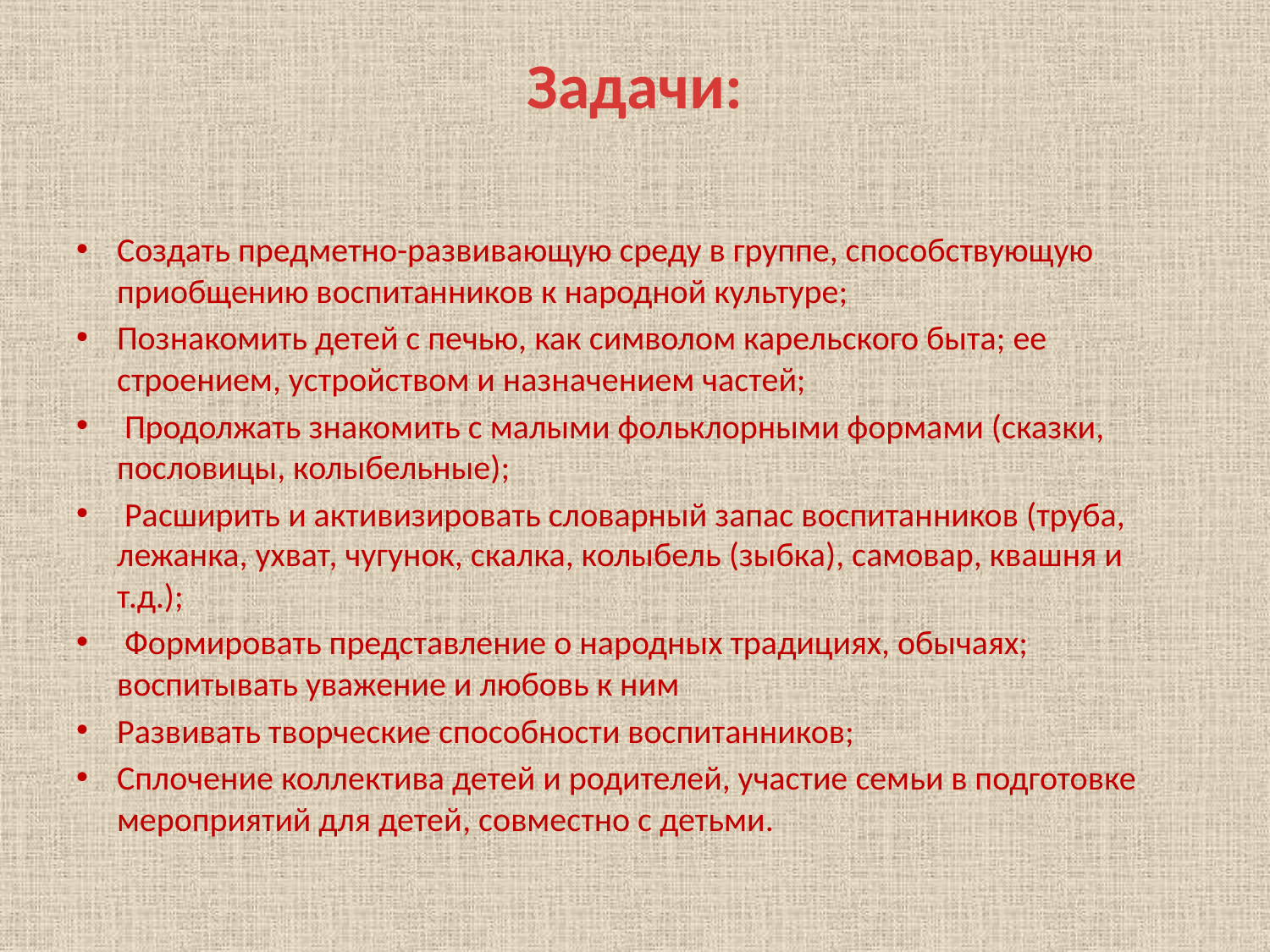

# Задачи:
Создать предметно-развивающую среду в группе, способствующую приобщению воспитанников к народной культуре;
Познакомить детей с печью, как символом карельского быта; ее строением, устройством и назначением частей;
 Продолжать знакомить с малыми фольклорными формами (сказки, пословицы, колыбельные);
 Расширить и активизировать словарный запас воспитанников (труба, лежанка, ухват, чугунок, скалка, колыбель (зыбка), самовар, квашня и т.д.);
 Формировать представление о народных традициях, обычаях; воспитывать уважение и любовь к ним
Развивать творческие способности воспитанников;
Сплочение коллектива детей и родителей, участие семьи в подготовке мероприятий для детей, совместно с детьми.